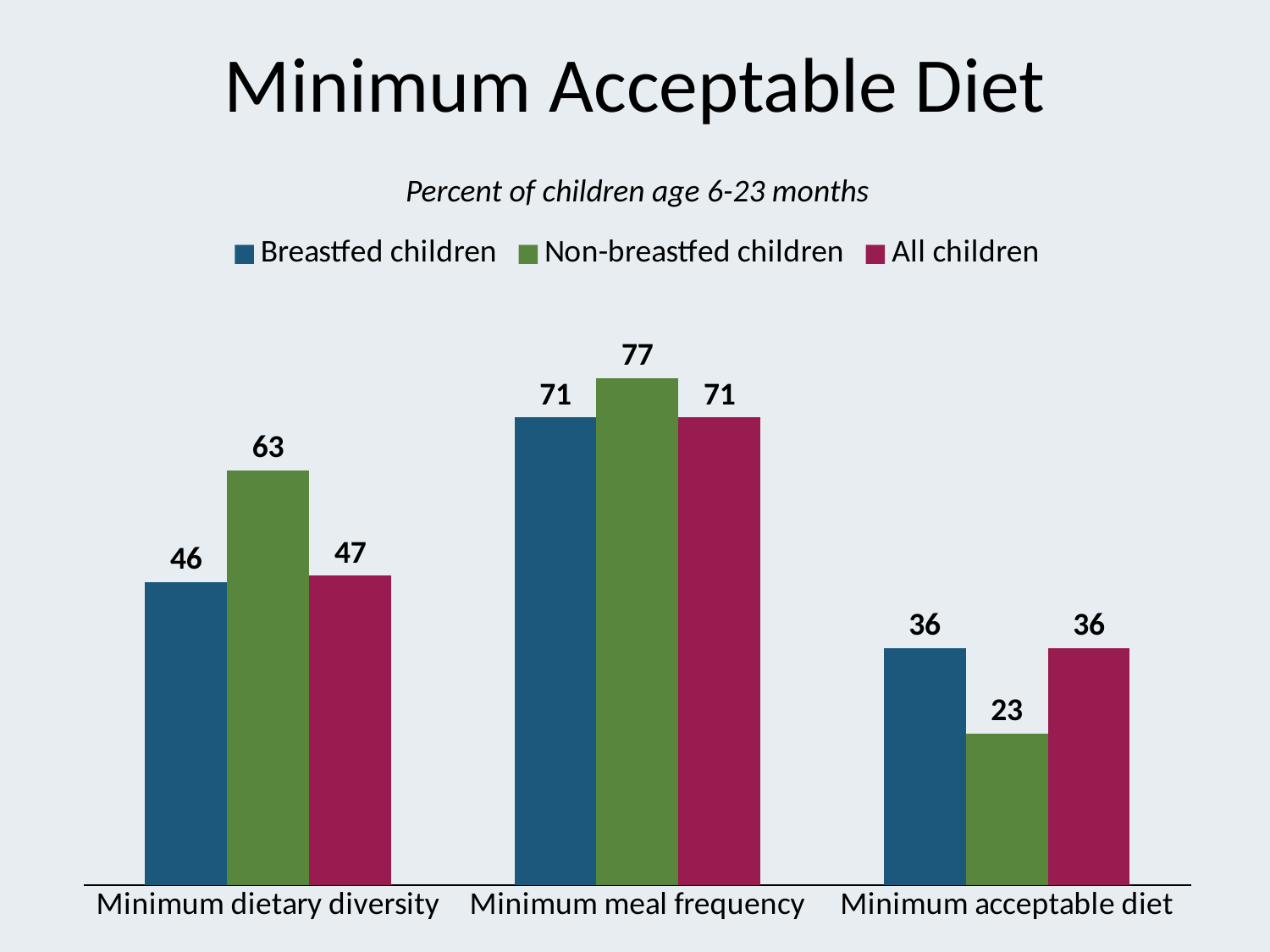

# Minimum Acceptable Diet
Percent of children age 6-23 months

### Chart

| Category | Breastfed children | Non-breastfed children | All children |
|---|---|---|---|
| Minimum dietary diversity | 46.0 | 63.0 | 47.0 |
| Minimum meal frequency | 71.0 | 77.0 | 71.0 |
| Minimum acceptable diet | 36.0 | 23.0 | 36.0 |